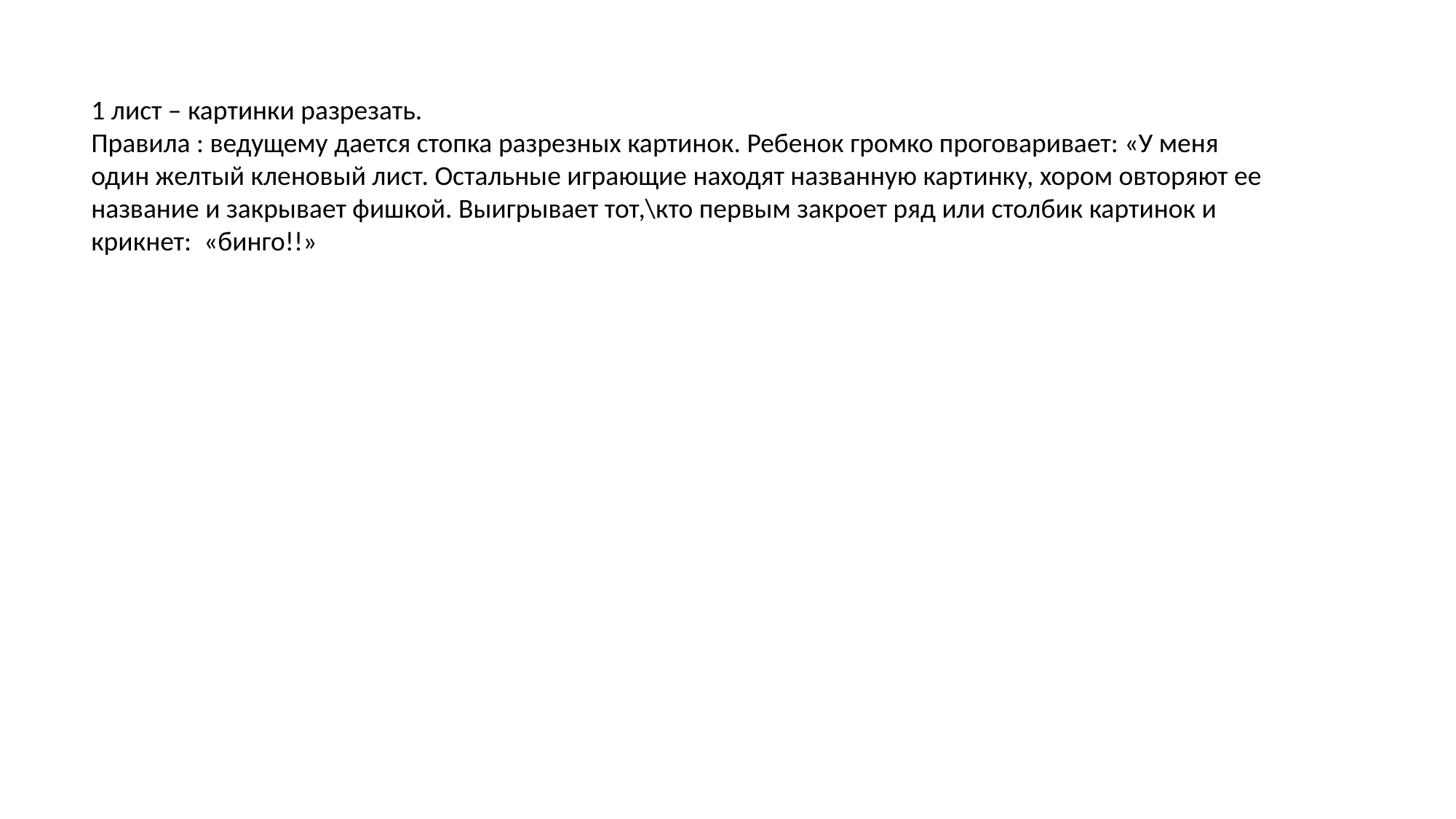

1 лист – картинки разрезать.
Правила : ведущему дается стопка разрезных картинок. Ребенок громко проговаривает: «У меня один желтый кленовый лист. Остальные играющие находят названную картинку, хором овторяют ее название и закрывает фишкой. Выигрывает тот,\кто первым закроет ряд или столбик картинок и крикнет:  «бинго!!»
#